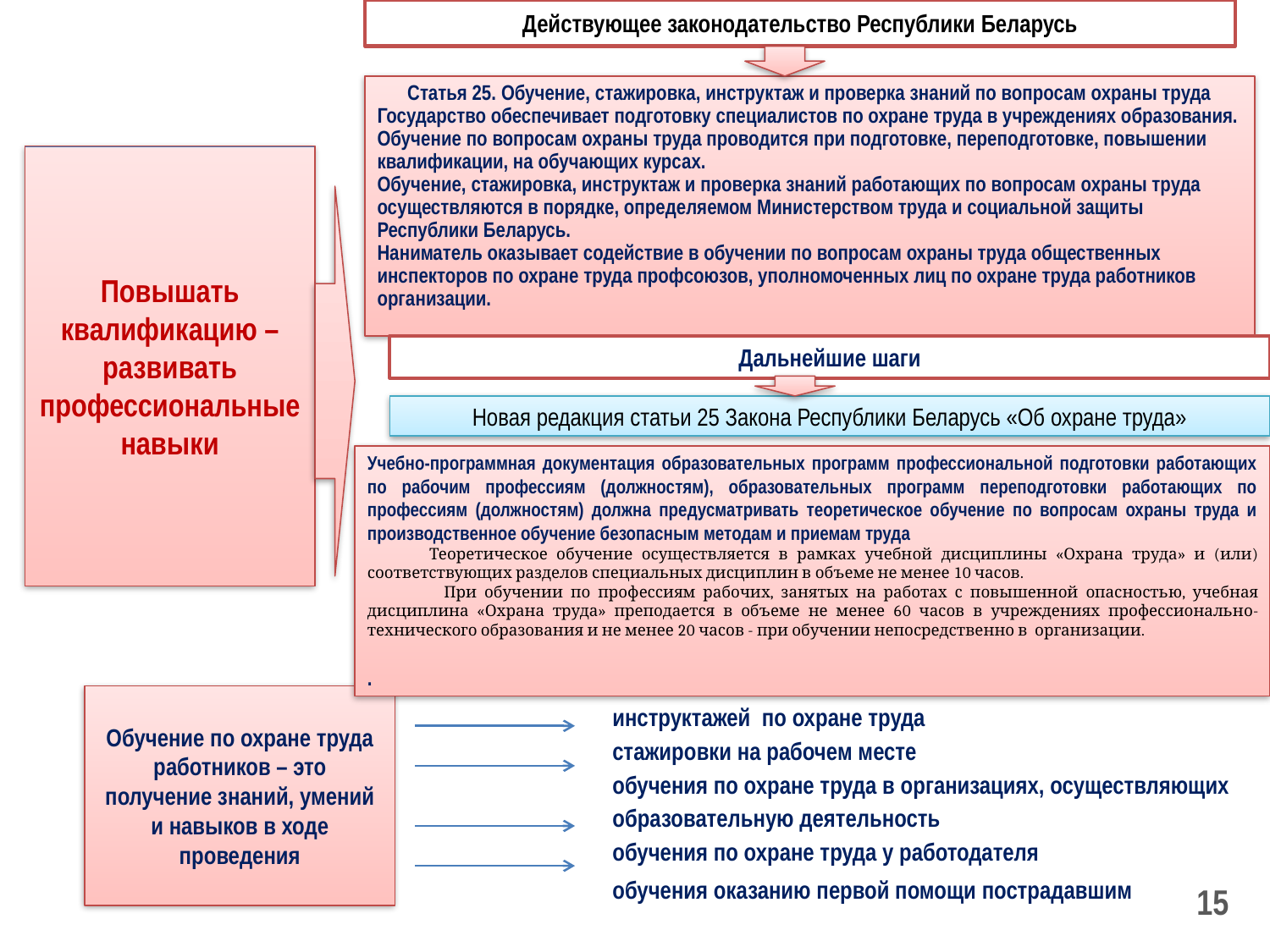

Действующее законодательство Республики Беларусь

Статья 25. Обучение, стажировка, инструктаж и проверка знаний по вопросам охраны труда
Государство обеспечивает подготовку специалистов по охране труда в учреждениях образования.
Обучение по вопросам охраны труда проводится при подготовке, переподготовке, повышении квалификации, на обучающих курсах.
Обучение, стажировка, инструктаж и проверка знаний работающих по вопросам охраны труда осуществляются в порядке, определяемом Министерством труда и социальной защиты Республики Беларусь.
Наниматель оказывает содействие в обучении по вопросам охраны труда общественных инспекторов по охране труда профсоюзов, уполномоченных лиц по охране труда работников организации.
Повышать квалификацию – развивать профессиональные навыки

Дальнейшие шаги

Новая редакция статьи 25 Закона Республики Беларусь «Об охране труда»

Учебно-программная документация образовательных программ профессиональной подготовки работающих по рабочим профессиям (должностям), образовательных программ переподготовки работающих по профессиям (должностям) должна предусматривать теоретическое обучение по вопросам охраны труда и производственное обучение безопасным методам и приемам труда
       Теоретическое обучение осуществляется в рамках учебной дисциплины «Охрана труда» и (или) соответствующих разделов специальных дисциплин в объеме не менее 10 часов.
          При обучении по профессиям рабочих, занятых на работах с повышенной опасностью, учебная дисциплина «Охрана труда» преподается в объеме не менее 60 часов в учреждениях профессионально-технического образования и не менее 20 часов - при обучении непосредственно в  организации.

.

Обучение по охране труда работников – это получение знаний, умений и навыков в ходе проведения

инструктажей  по охране труда
стажировки на рабочем месте
обучения по охране труда в организациях, осуществляющих образовательную деятельность
обучения по охране труда у работодателя
обучения оказанию первой помощи пострадавшим
15